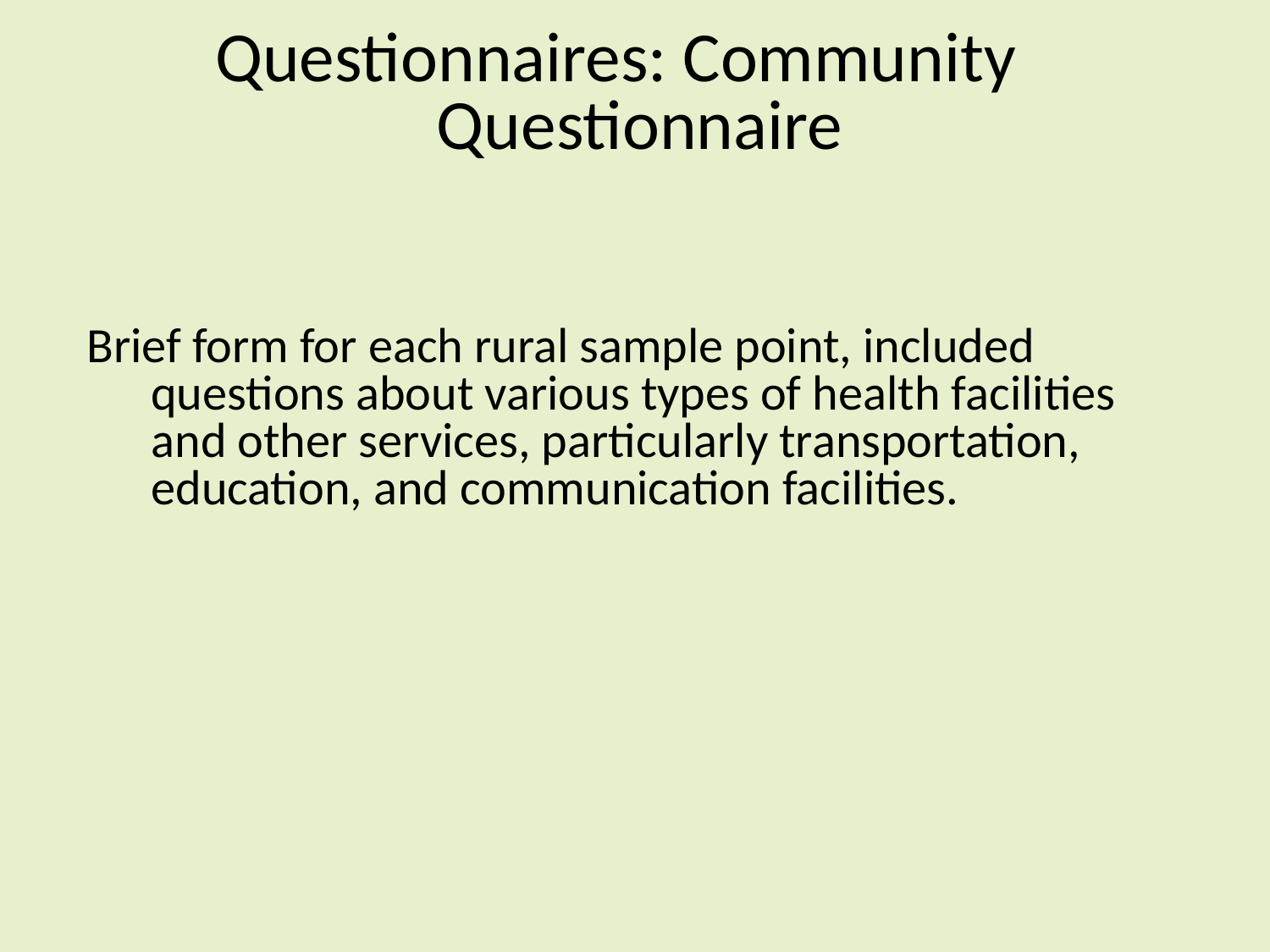

Questionnaires: Community Questionnaire

Brief form for each rural sample point, included questions about various types of health facilities and other services, particularly transportation, education, and communication facilities.